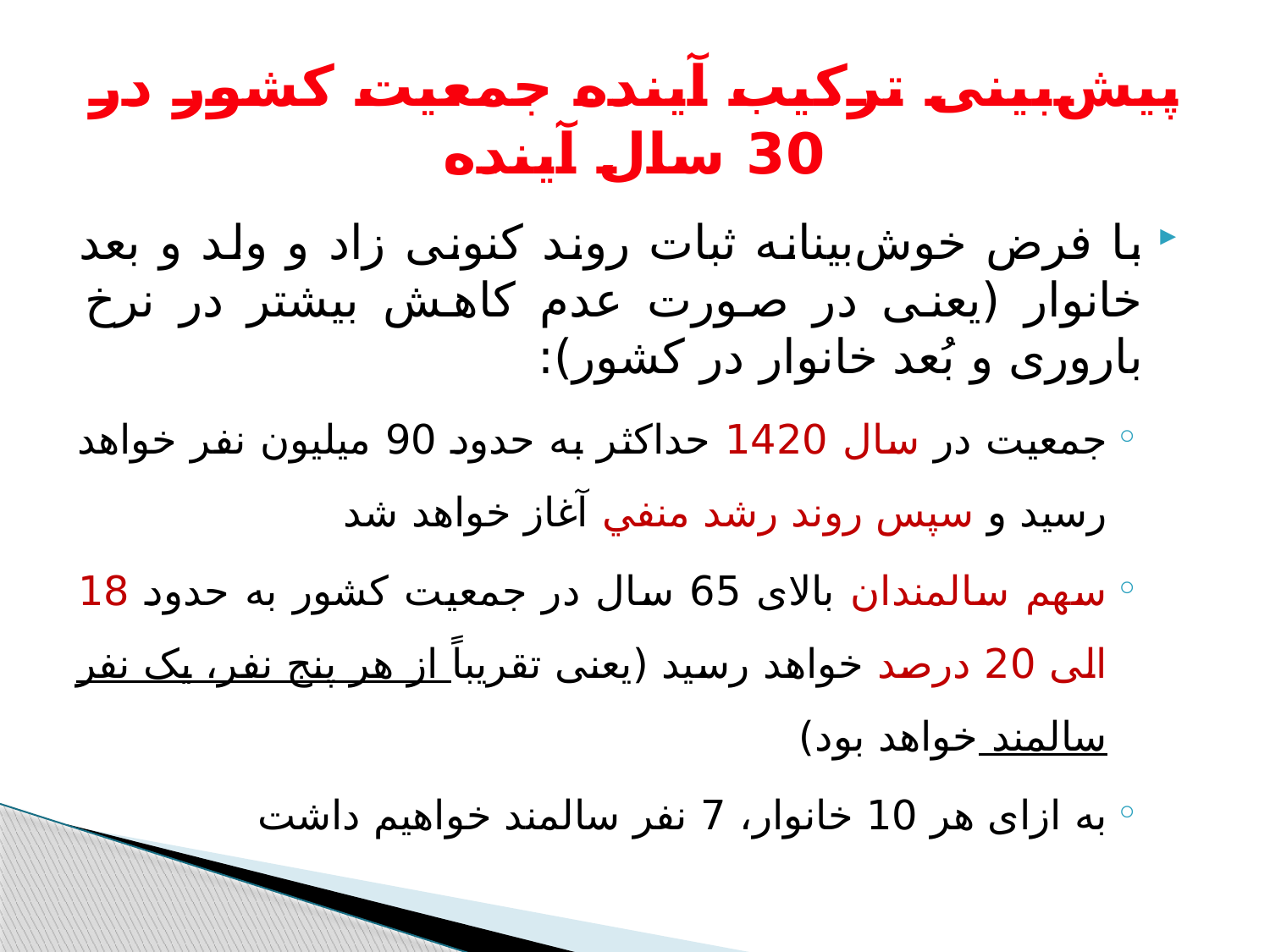

# پیش‌بینی ترکیب آینده جمعیت کشور در 30 سال آینده
با فرض خوش‌بینانه ثبات روند کنونی زاد و ولد و بعد خانوار (یعنی در صورت عدم کاهش بیشتر در نرخ باروری و بُعد خانوار در کشور):
جمعیت در سال 1420 حداکثر به حدود 90 میلیون نفر خواهد رسید و سپس روند رشد منفي آغاز خواهد شد
سهم سالمندان بالای 65 سال در جمعیت کشور به حدود 18 الی 20 درصد خواهد رسید (یعنی تقریباً از هر پنج نفر، یک نفر سالمند خواهد بود)
به ازای هر 10 خانوار، 7 نفر سالمند خواهیم داشت